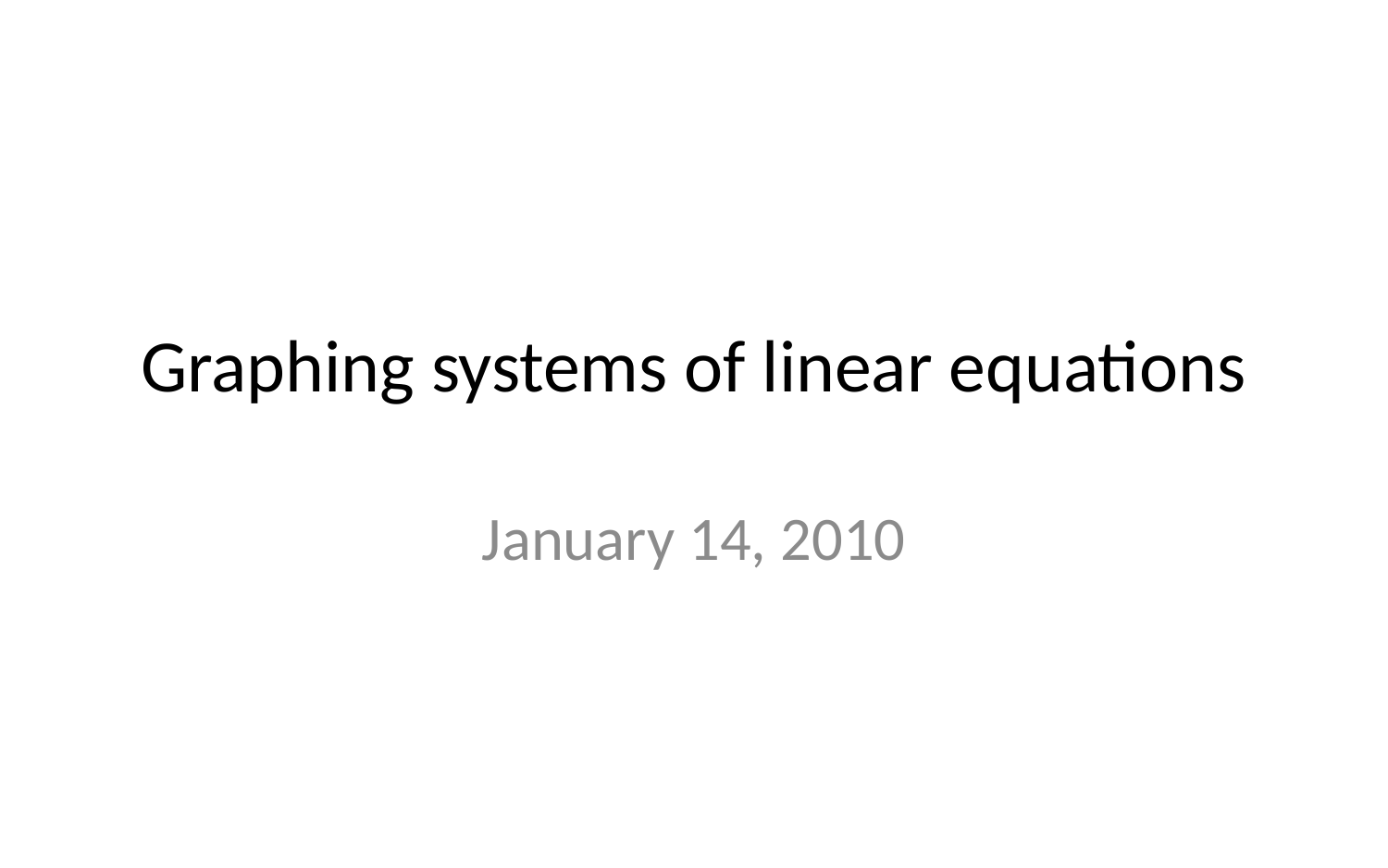

# Graphing systems of linear equations
January 14, 2010